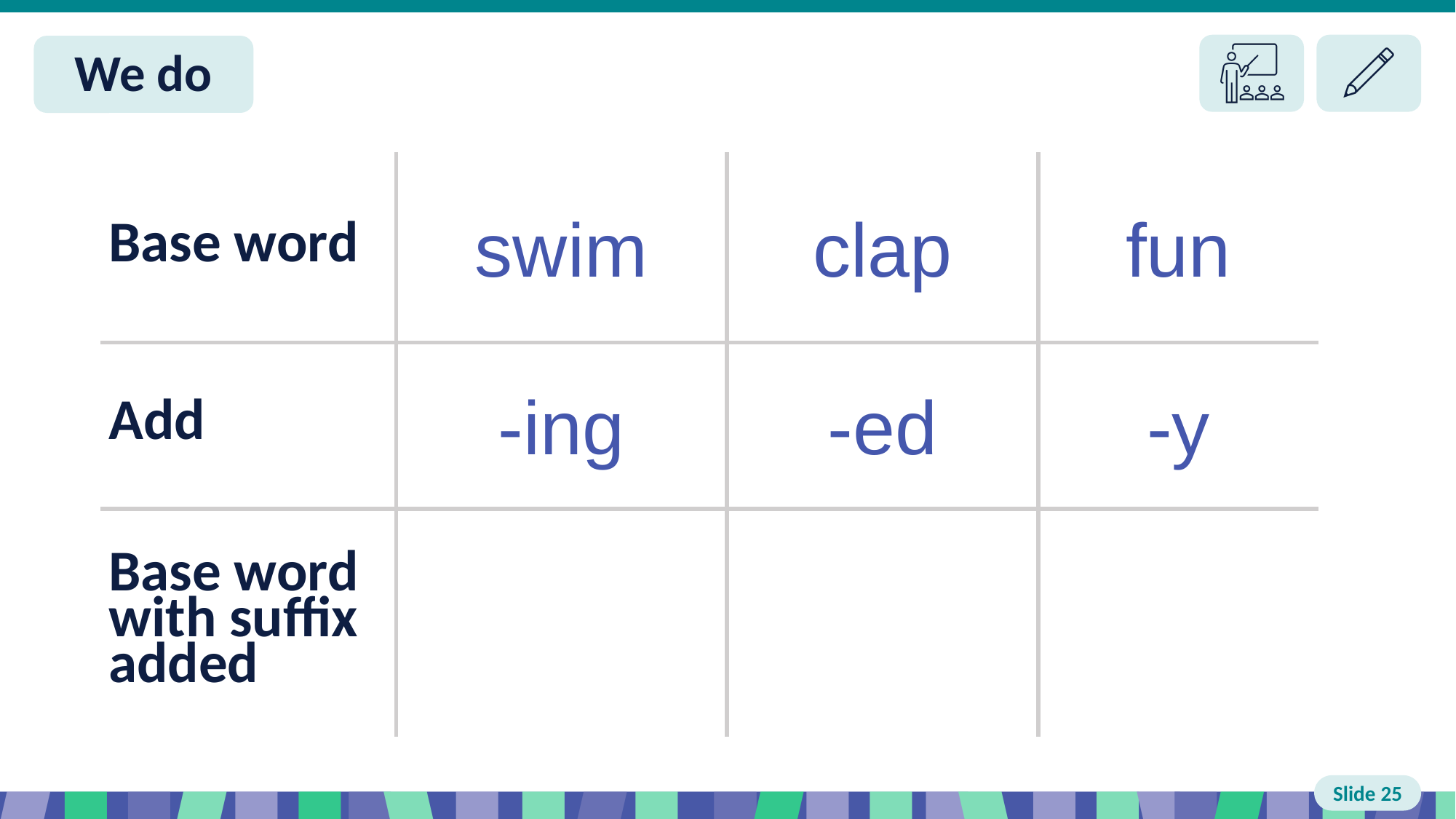

Slide 25 We do
| Base word | swim | clap | fun |
| --- | --- | --- | --- |
| Add | -ing | -ed | -y |
| Base word with suffix added |  |  |  |